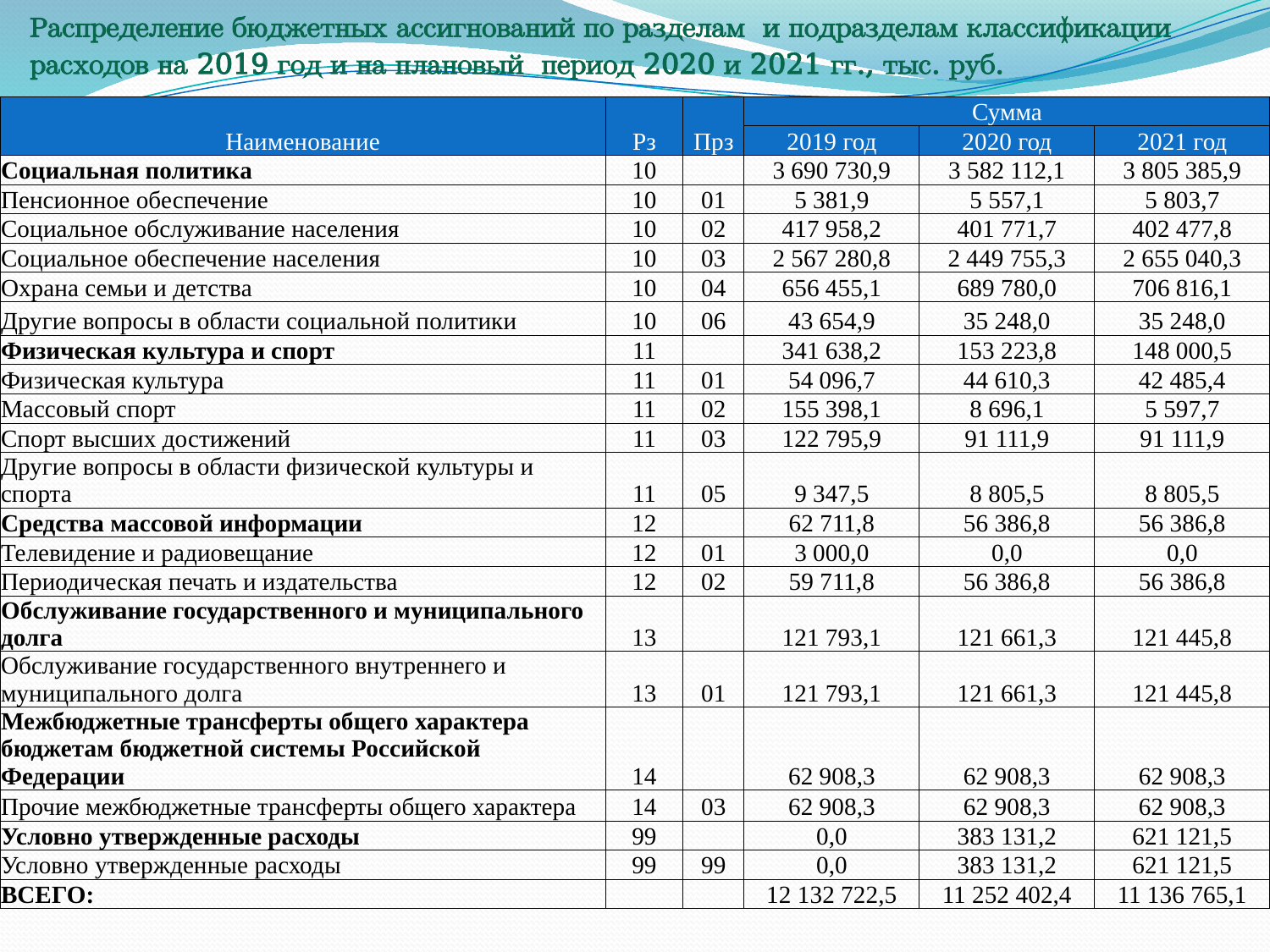

# Распределение бюджетных ассигнований по разделам  и подразделам классификации расходов на 2019 год и на плановый  период 2020 и 2021 гг., тыс. руб.
| Наименование | Рз | Прз | Сумма |  |  |
| --- | --- | --- | --- | --- | --- |
|  |  |  | 2019 год | 2020 год | 2021 год |
| Социальная политика | 10 |  | 3 690 730,9 | 3 582 112,1 | 3 805 385,9 |
| Пенсионное обеспечение | 10 | 01 | 5 381,9 | 5 557,1 | 5 803,7 |
| Социальное обслуживание населения | 10 | 02 | 417 958,2 | 401 771,7 | 402 477,8 |
| Социальное обеспечение населения | 10 | 03 | 2 567 280,8 | 2 449 755,3 | 2 655 040,3 |
| Охрана семьи и детства | 10 | 04 | 656 455,1 | 689 780,0 | 706 816,1 |
| Другие вопросы в области социальной политики | 10 | 06 | 43 654,9 | 35 248,0 | 35 248,0 |
| Физическая культура и спорт | 11 |  | 341 638,2 | 153 223,8 | 148 000,5 |
| Физическая культура | 11 | 01 | 54 096,7 | 44 610,3 | 42 485,4 |
| Массовый спорт | 11 | 02 | 155 398,1 | 8 696,1 | 5 597,7 |
| Спорт высших достижений | 11 | 03 | 122 795,9 | 91 111,9 | 91 111,9 |
| Другие вопросы в области физической культуры и спорта | 11 | 05 | 9 347,5 | 8 805,5 | 8 805,5 |
| Средства массовой информации | 12 |  | 62 711,8 | 56 386,8 | 56 386,8 |
| Телевидение и радиовещание | 12 | 01 | 3 000,0 | 0,0 | 0,0 |
| Периодическая печать и издательства | 12 | 02 | 59 711,8 | 56 386,8 | 56 386,8 |
| Обслуживание государственного и муниципального долга | 13 |  | 121 793,1 | 121 661,3 | 121 445,8 |
| Обслуживание государственного внутреннего и муниципального долга | 13 | 01 | 121 793,1 | 121 661,3 | 121 445,8 |
| Межбюджетные трансферты общего характера бюджетам бюджетной системы Российской Федерации | 14 |  | 62 908,3 | 62 908,3 | 62 908,3 |
| Прочие межбюджетные трансферты общего характера | 14 | 03 | 62 908,3 | 62 908,3 | 62 908,3 |
| Условно утвержденные расходы | 99 |  | 0,0 | 383 131,2 | 621 121,5 |
| Условно утвержденные расходы | 99 | 99 | 0,0 | 383 131,2 | 621 121,5 |
| ВСЕГО: |  |  | 12 132 722,5 | 11 252 402,4 | 11 136 765,1 |